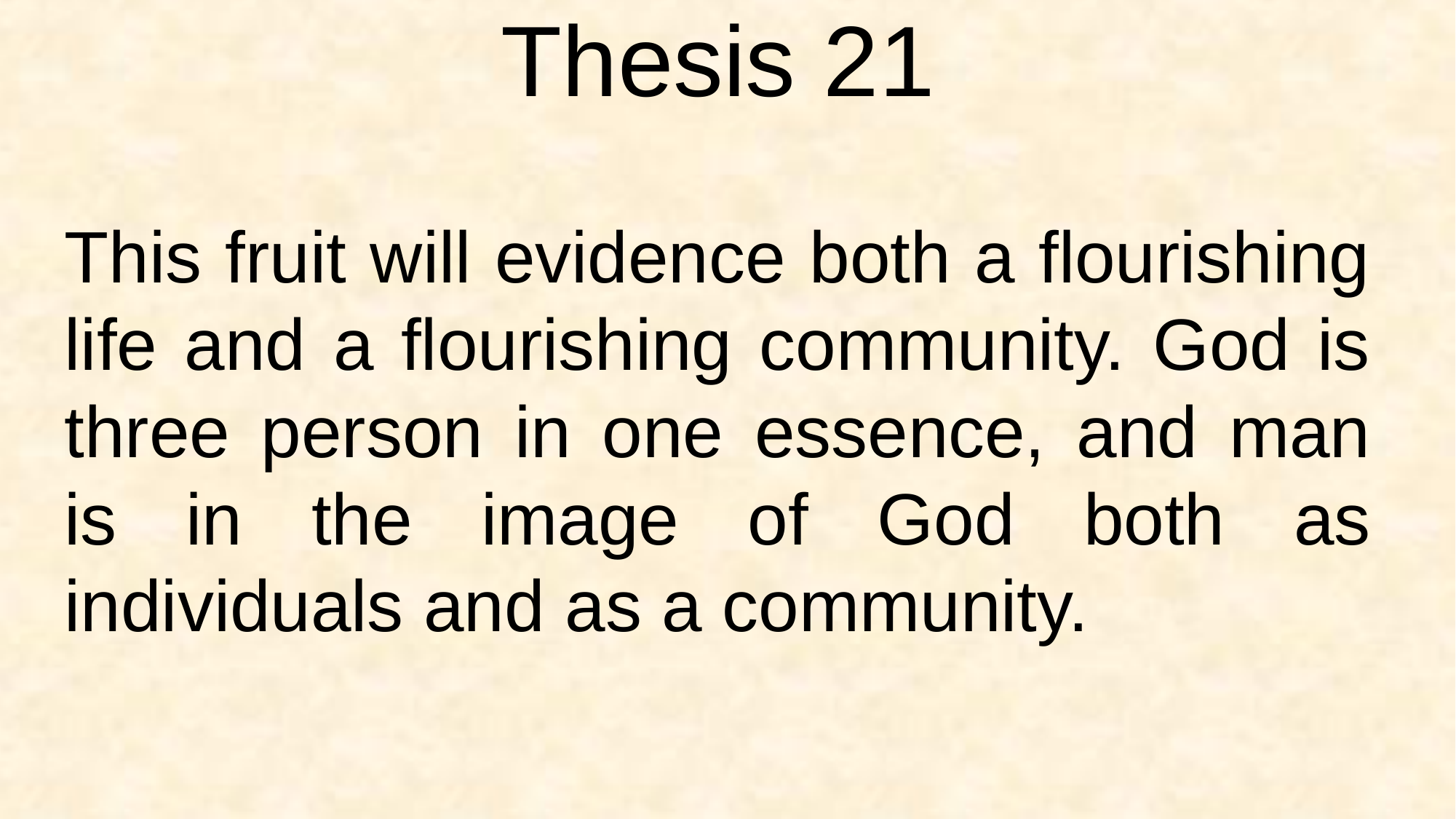

Thesis 21

This fruit will evidence both a flourishing life and a flourishing community. God is three person in one essence, and man is in the image of God both as individuals and as a community.